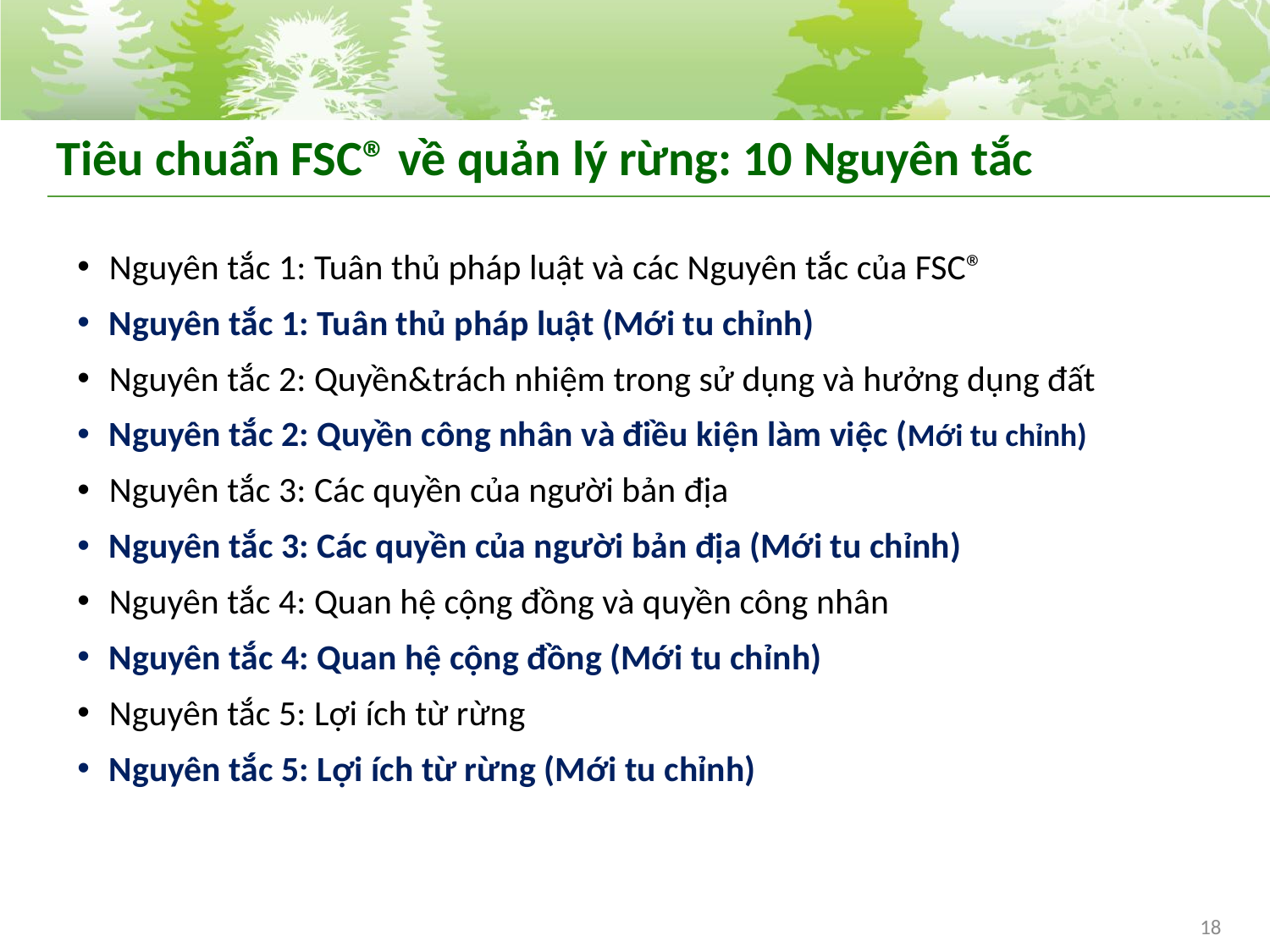

# Tiêu chuẩn FSC® về quản lý rừng: 10 Nguyên tắc
Nguyên tắc 1: Tuân thủ pháp luật và các Nguyên tắc của FSC®
Nguyên tắc 1: Tuân thủ pháp luật (Mới tu chỉnh)
Nguyên tắc 2: Quyền&trách nhiệm trong sử dụng và hưởng dụng đất
Nguyên tắc 2: Quyền công nhân và điều kiện làm việc (Mới tu chỉnh)
Nguyên tắc 3: Các quyền của người bản địa
Nguyên tắc 3: Các quyền của người bản địa (Mới tu chỉnh)
Nguyên tắc 4: Quan hệ cộng đồng và quyền công nhân
Nguyên tắc 4: Quan hệ cộng đồng (Mới tu chỉnh)
Nguyên tắc 5: Lợi ích từ rừng
Nguyên tắc 5: Lợi ích từ rừng (Mới tu chỉnh)

18